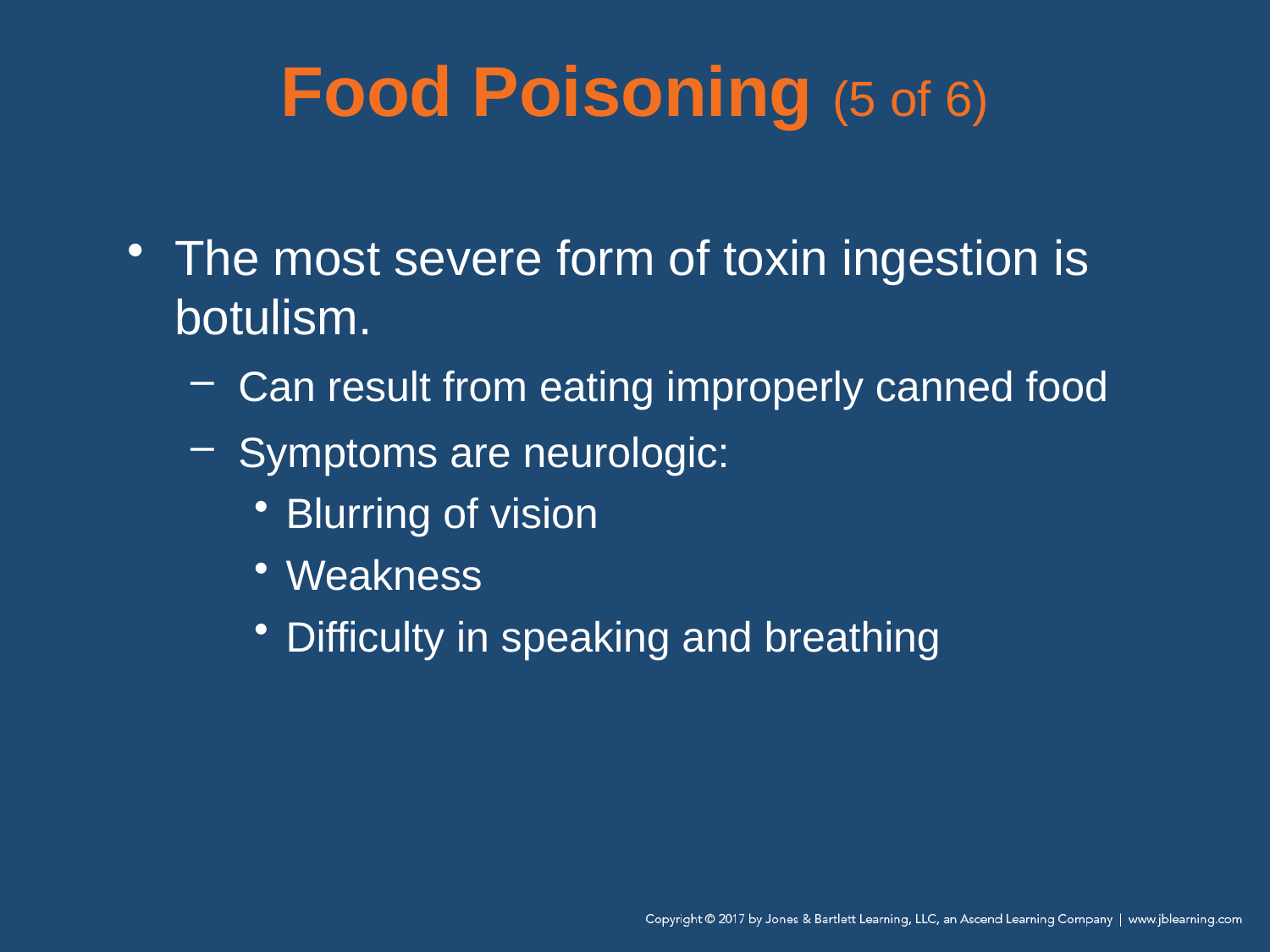

# Food Poisoning (5 of 6)
The most severe form of toxin ingestion is botulism.
Can result from eating improperly canned food
Symptoms are neurologic:
Blurring of vision
Weakness
Difficulty in speaking and breathing